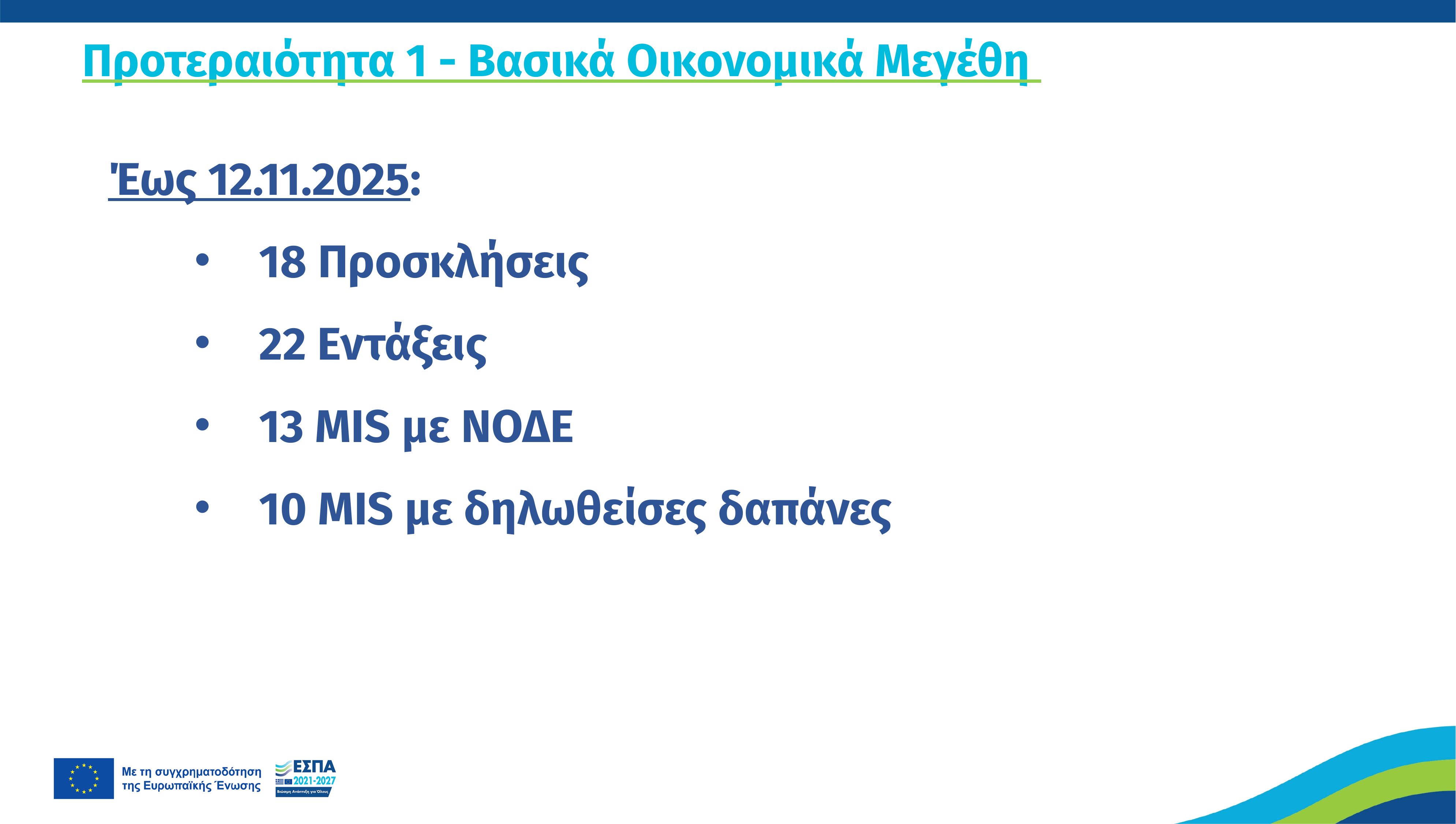

Προτεραιότητα 1 - Βασικά Οικονομικά Μεγέθη
Έως 12.11.2025:
18 Προσκλήσεις
22 Εντάξεις
13 MIS με ΝΟΔΕ
10 MIS με δηλωθείσες δαπάνες